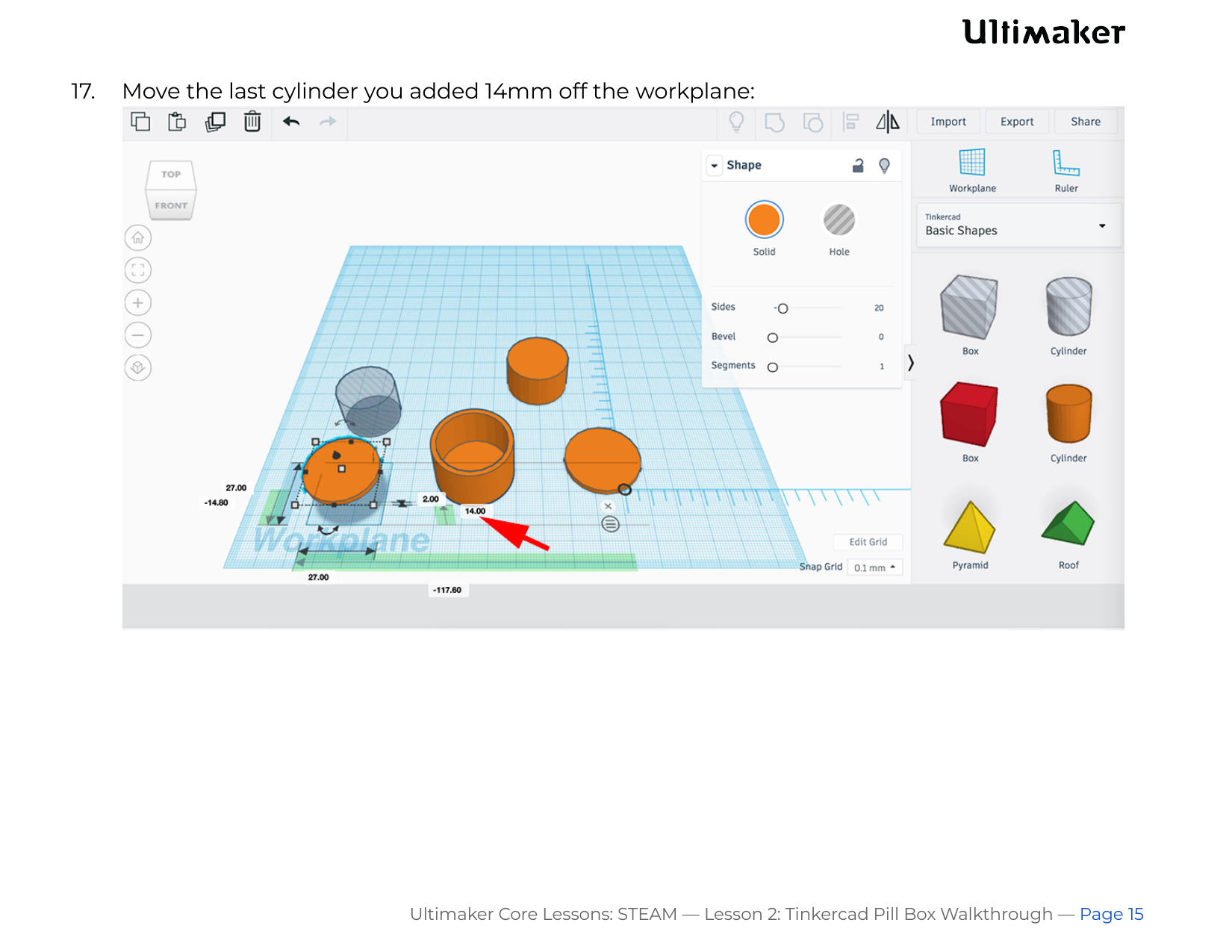

17.	Move the last cylinder you added 14mm off the workplane:

Ultimaker Core Lessons: STEAM — Lesson 2: Tinkercad Pill Box Walkthrough — Page 15